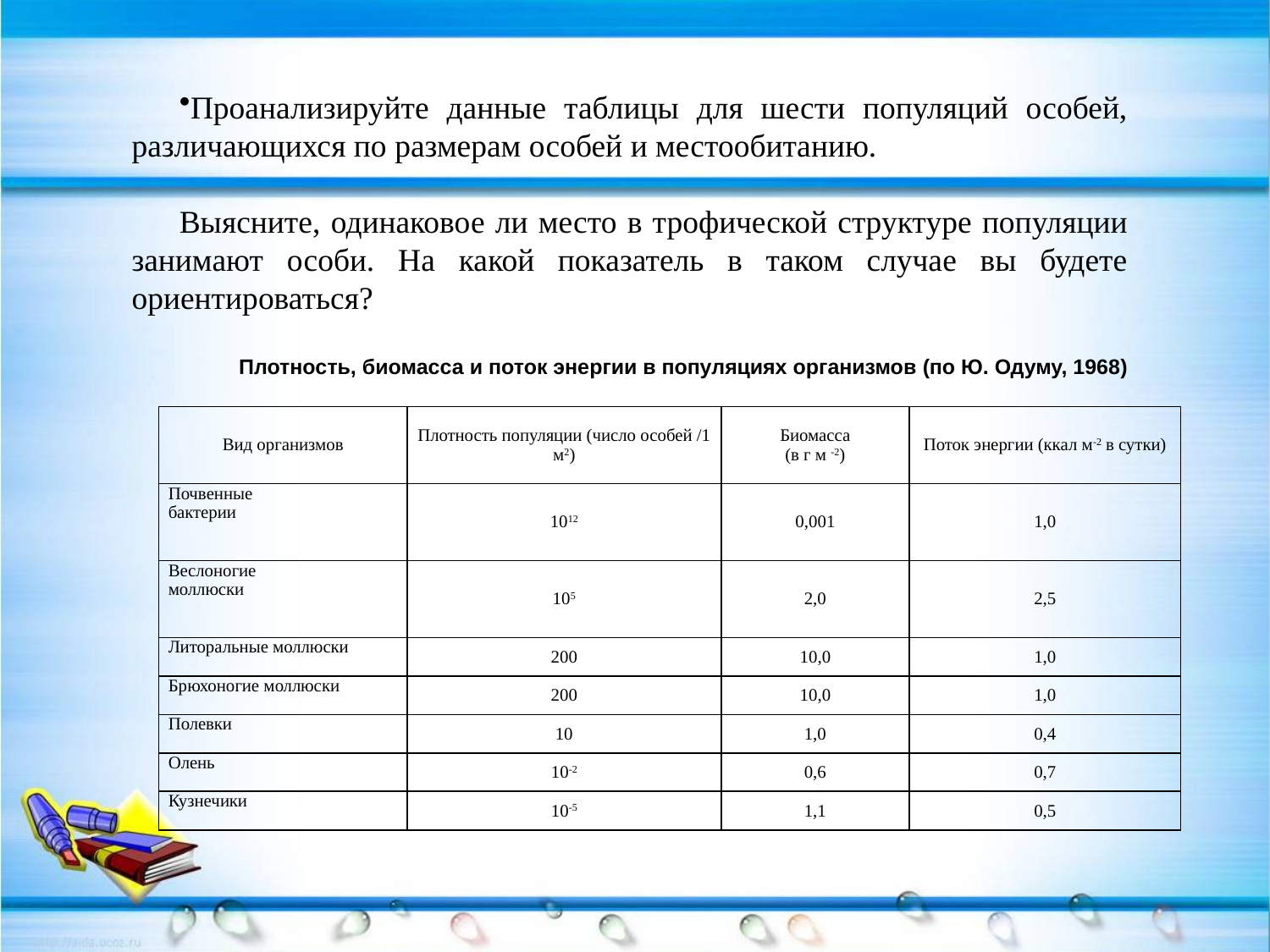

Проанализируйте данные таблицы для шести популяций особей, различающихся по размерам особей и местообитанию.

Выясните, одинаковое ли место в трофической структуре популяции занимают особи. На какой показатель в таком случае вы будете ориентироваться?
Плотность, биомасса и поток энергии в популяциях организмов (по Ю. Одуму, 1968)
| Вид организмов | Плотность популяции (число особей /1 м2) | Биомасса (в г м -2) | Поток энергии (ккал м-2 в сутки) |
| --- | --- | --- | --- |
| Почвенные бактерии | 1012 | 0,001 | 1,0 |
| Веслоногие моллюски | 105 | 2,0 | 2,5 |
| Литоральные моллюски | 200 | 10,0 | 1,0 |
| Брюхоногие моллюски | 200 | 10,0 | 1,0 |
| Полевки | 10 | 1,0 | 0,4 |
| Олень | 10-2 | 0,6 | 0,7 |
| Кузнечики | 10-5 | 1,1 | 0,5 |